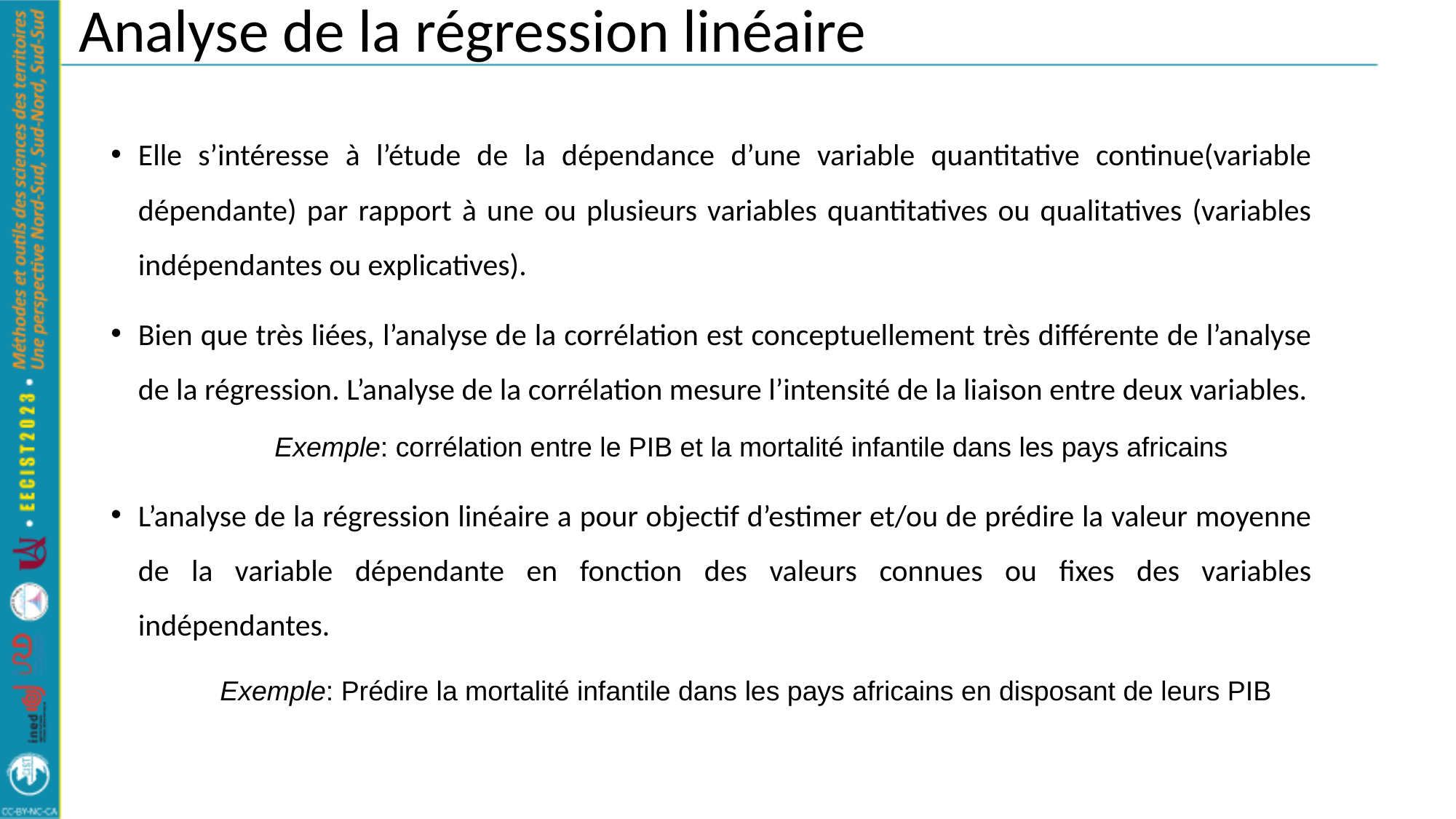

# Analyse de la régression linéaire
Elle s’intéresse à l’étude de la dépendance d’une variable quantitative continue(variable dépendante) par rapport à une ou plusieurs variables quantitatives ou qualitatives (variables indépendantes ou explicatives).
Bien que très liées, l’analyse de la corrélation est conceptuellement très différente de l’analyse de la régression. L’analyse de la corrélation mesure l’intensité de la liaison entre deux variables.
	Exemple: corrélation entre le PIB et la mortalité infantile dans les pays africains
L’analyse de la régression linéaire a pour objectif d’estimer et/ou de prédire la valeur moyenne de la variable dépendante en fonction des valeurs connues ou fixes des variables indépendantes.
	Exemple: Prédire la mortalité infantile dans les pays africains en disposant de leurs PIB